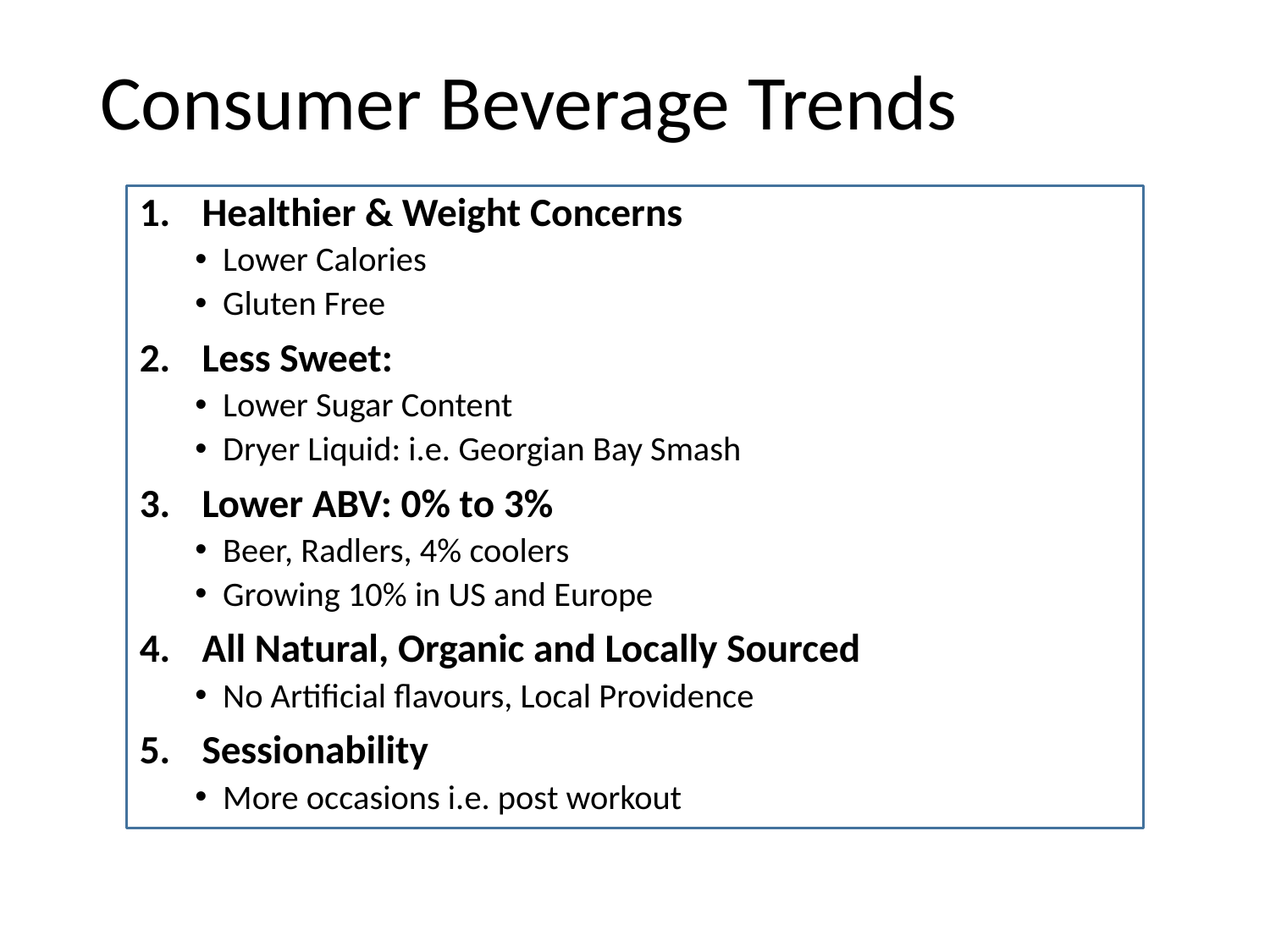

# Consumer Beverage Trends
Healthier & Weight Concerns
Lower Calories
Gluten Free
Less Sweet:
Lower Sugar Content
Dryer Liquid: i.e. Georgian Bay Smash
Lower ABV: 0% to 3%
Beer, Radlers, 4% coolers
Growing 10% in US and Europe
All Natural, Organic and Locally Sourced
No Artificial flavours, Local Providence
Sessionability
More occasions i.e. post workout